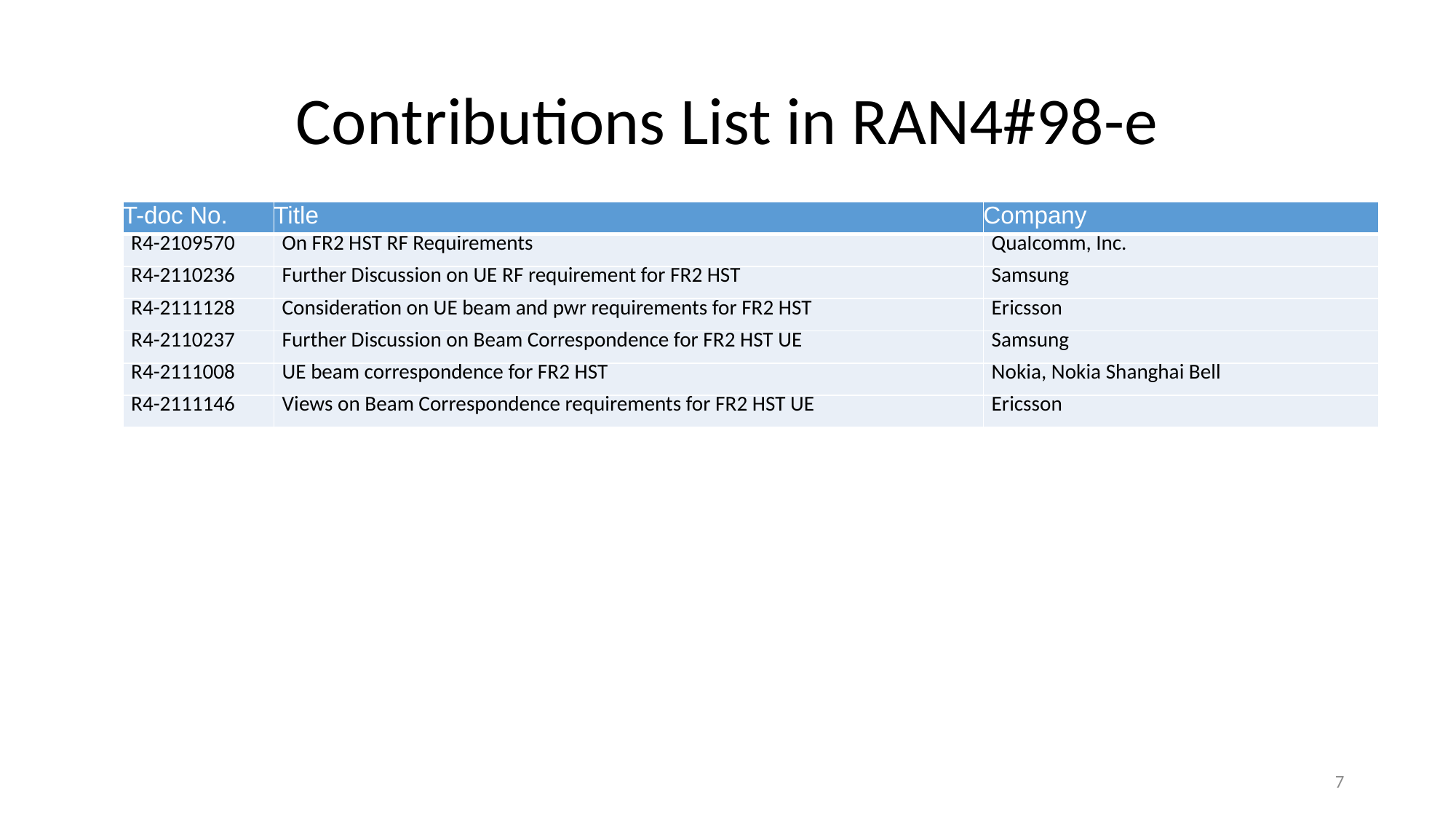

# Contributions List in RAN4#98-e
| T-doc No. | Title | Company |
| --- | --- | --- |
| R4-2109570 | On FR2 HST RF Requirements | Qualcomm, Inc. |
| R4-2110236 | Further Discussion on UE RF requirement for FR2 HST | Samsung |
| R4-2111128 | Consideration on UE beam and pwr requirements for FR2 HST | Ericsson |
| R4-2110237 | Further Discussion on Beam Correspondence for FR2 HST UE | Samsung |
| R4-2111008 | UE beam correspondence for FR2 HST | Nokia, Nokia Shanghai Bell |
| R4-2111146 | Views on Beam Correspondence requirements for FR2 HST UE | Ericsson |
7